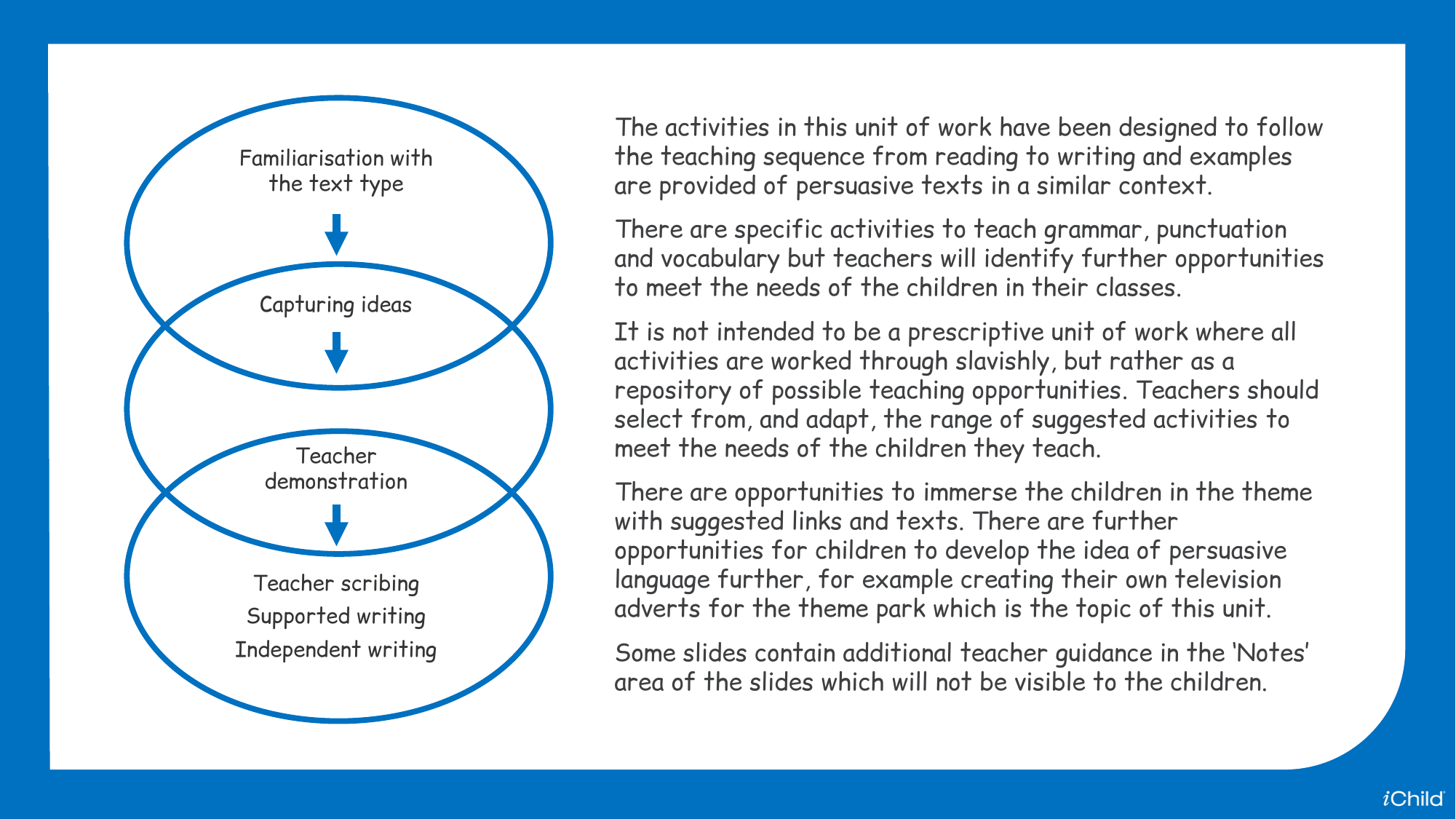

Familiarisation with
the text type

Capturing ideas

Teacher
demonstration
Teacher scribing
Supported writing
Independent writing
The activities in this unit of work have been designed to follow the teaching sequence from reading to writing and examples are provided of persuasive texts in a similar context.
There are specific activities to teach grammar, punctuation and vocabulary but teachers will identify further opportunities to meet the needs of the children in their classes.
It is not intended to be a prescriptive unit of work where all activities are worked through slavishly, but rather as a repository of possible teaching opportunities. Teachers should select from, and adapt, the range of suggested activities to meet the needs of the children they teach.
There are opportunities to immerse the children in the theme with suggested links and texts. There are further opportunities for children to develop the idea of persuasive language further, for example creating their own television adverts for the theme park which is the topic of this unit.
Some slides contain additional teacher guidance in the ‘Notes’ area of the slides which will not be visible to the children.